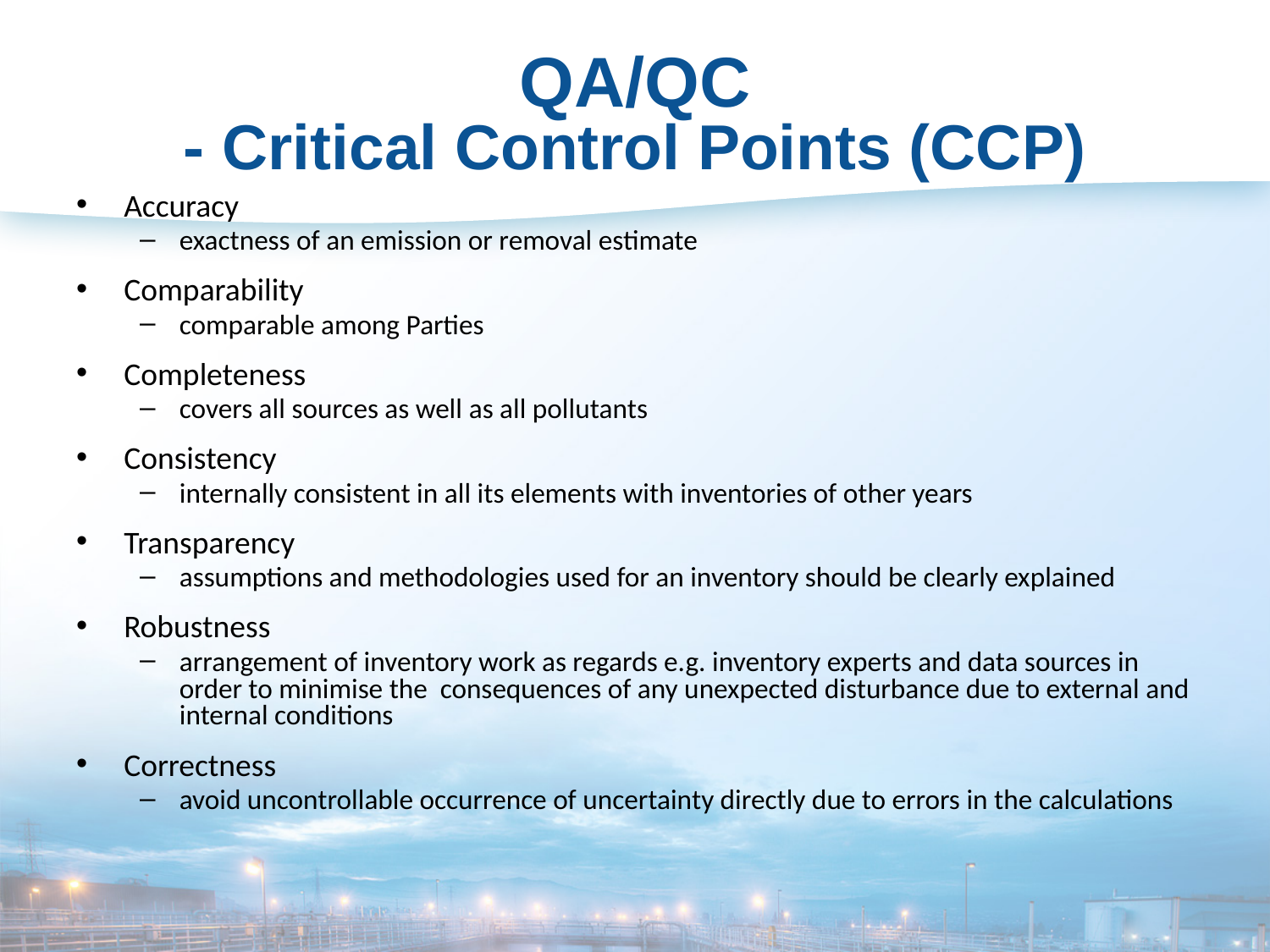

# QA/QC - Critical Control Points (CCP)
Accuracy
exactness of an emission or removal estimate
Comparability
comparable among Parties
Completeness
covers all sources as well as all pollutants
Consistency
internally consistent in all its elements with inventories of other years
Transparency
assumptions and methodologies used for an inventory should be clearly explained
Robustness
arrangement of inventory work as regards e.g. inventory experts and data sources in order to minimise the  consequences of any unexpected disturbance due to external and internal conditions
Correctness
avoid uncontrollable occurrence of uncertainty directly due to errors in the calculations